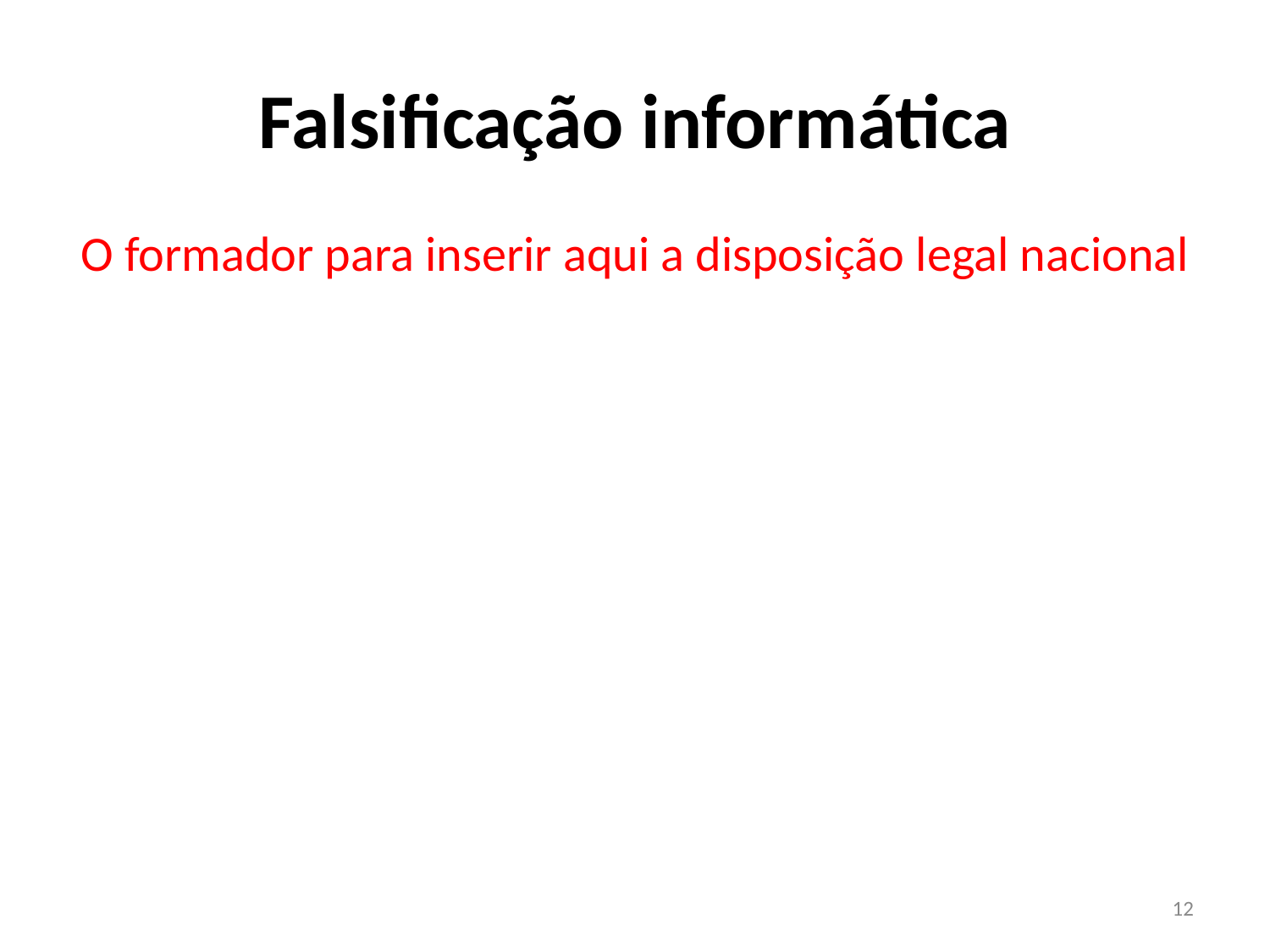

# Falsificação informática
O formador para inserir aqui a disposição legal nacional
12